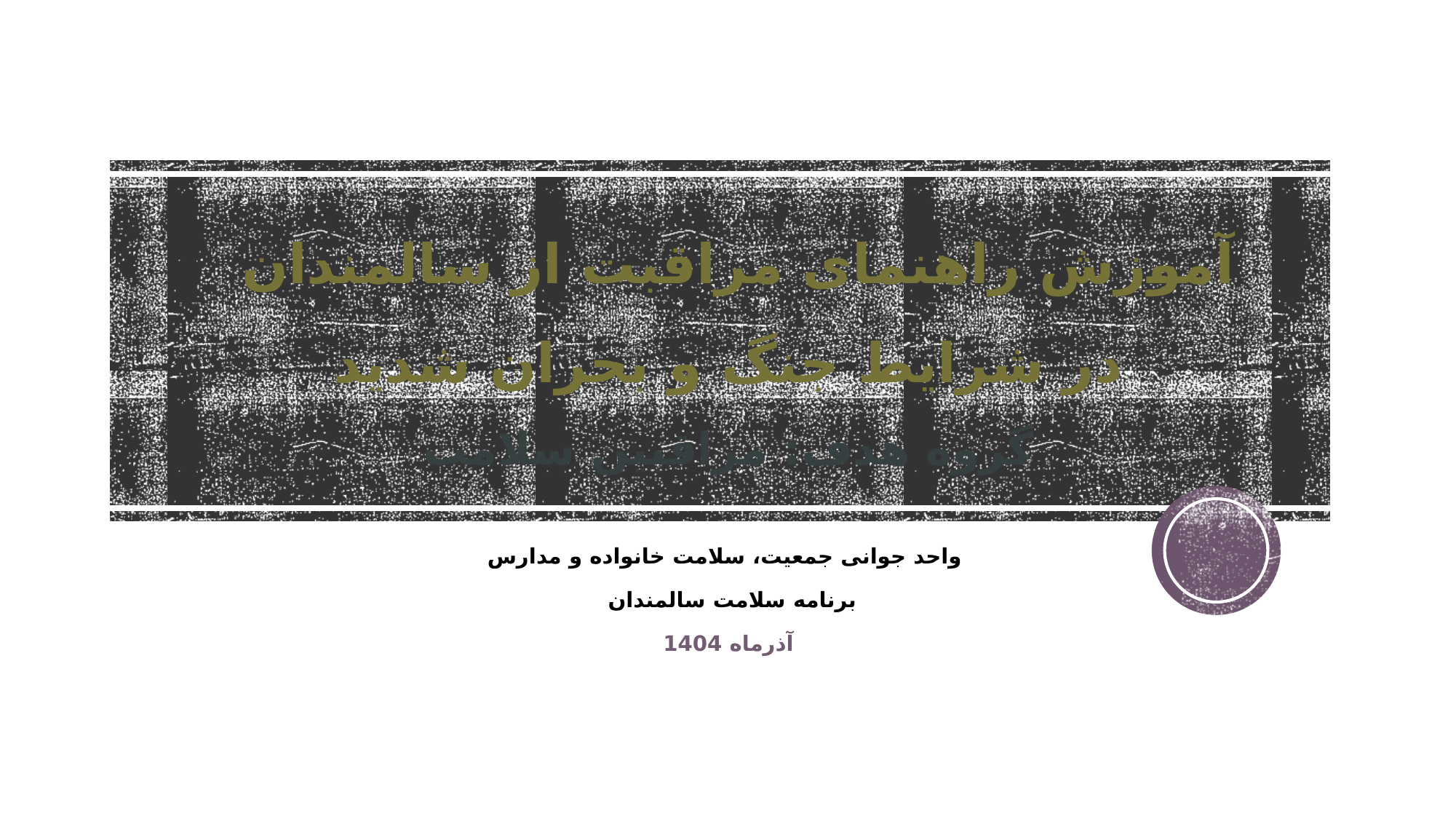

# آموزش راهنمای مراقبت از سالمندان در شرایط جنگ و بحران شدید گروه هدف: مراقبین سلامت
واحد جوانی جمعیت، سلامت خانواده و مدارس
 برنامه سلامت سالمندان
آذرماه 1404